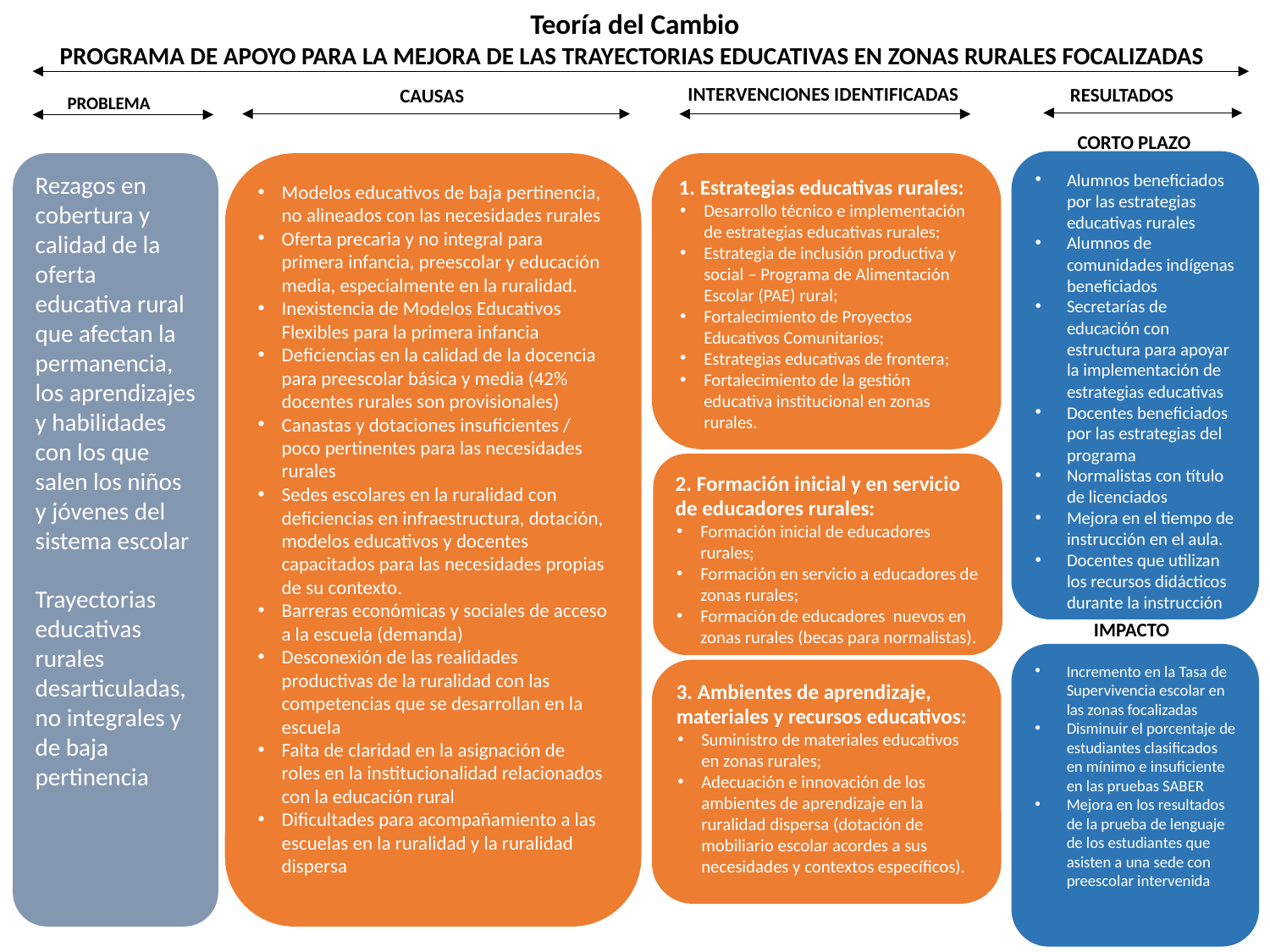

Teoría del Cambio
PROGRAMA DE APOYO PARA LA MEJORA DE LAS TRAYECTORIAS EDUCATIVAS EN ZONAS RURALES FOCALIZADAS
INTERVENCIONES IDENTIFICADAS
RESULTADOS
CAUSAS
PROBLEMA
CORTO PLAZO
Alumnos beneficiados por las estrategias educativas rurales
Alumnos de comunidades indígenas beneficiados
Secretarías de  educación con estructura para apoyar la implementación de estrategias educativas
Docentes beneficiados por las estrategias del programa
Normalistas con título de licenciados
Mejora en el tiempo de instrucción en el aula.
Docentes que utilizan los recursos didácticos durante la instrucción
Rezagos en cobertura y calidad de la oferta educativa rural que afectan la permanencia, los aprendizajes y habilidades con los que salen los niños y jóvenes del sistema escolar

Trayectorias educativas rurales desarticuladas, no integrales y de baja pertinencia

1. Estrategias educativas rurales:
Desarrollo técnico e implementación de estrategias educativas rurales;
Estrategia de inclusión productiva y social – Programa de Alimentación Escolar (PAE) rural;
Fortalecimiento de Proyectos Educativos Comunitarios;
Estrategias educativas de frontera;
Fortalecimiento de la gestión educativa institucional en zonas rurales.
Modelos educativos de baja pertinencia, no alineados con las necesidades rurales
Oferta precaria y no integral para primera infancia, preescolar y educación media, especialmente en la ruralidad.
Inexistencia de Modelos Educativos Flexibles para la primera infancia
Deficiencias en la calidad de la docencia para preescolar básica y media (42% docentes rurales son provisionales)
Canastas y dotaciones insuficientes / poco pertinentes para las necesidades rurales
Sedes escolares en la ruralidad con deficiencias en infraestructura, dotación, modelos educativos y docentes capacitados para las necesidades propias de su contexto.
Barreras económicas y sociales de acceso a la escuela (demanda)
Desconexión de las realidades productivas de la ruralidad con las competencias que se desarrollan en la escuela
Falta de claridad en la asignación de roles en la institucionalidad relacionados con la educación rural
Dificultades para acompañamiento a las escuelas en la ruralidad y la ruralidad dispersa
2. Formación inicial y en servicio de educadores rurales:
Formación inicial de educadores rurales;
Formación en servicio a educadores de zonas rurales;
Formación de educadores  nuevos en zonas rurales (becas para normalistas).
IMPACTO
Incremento en la Tasa de Supervivencia escolar en las zonas focalizadas
Disminuir el porcentaje de estudiantes clasificados en mínimo e insuficiente en las pruebas SABER
Mejora en los resultados de la prueba de lenguaje de los estudiantes que asisten a una sede con preescolar intervenida
3. Ambientes de aprendizaje, materiales y recursos educativos:
Suministro de materiales educativos en zonas rurales;
Adecuación e innovación de los ambientes de aprendizaje en la ruralidad dispersa (dotación de mobiliario escolar acordes a sus necesidades y contextos específicos).